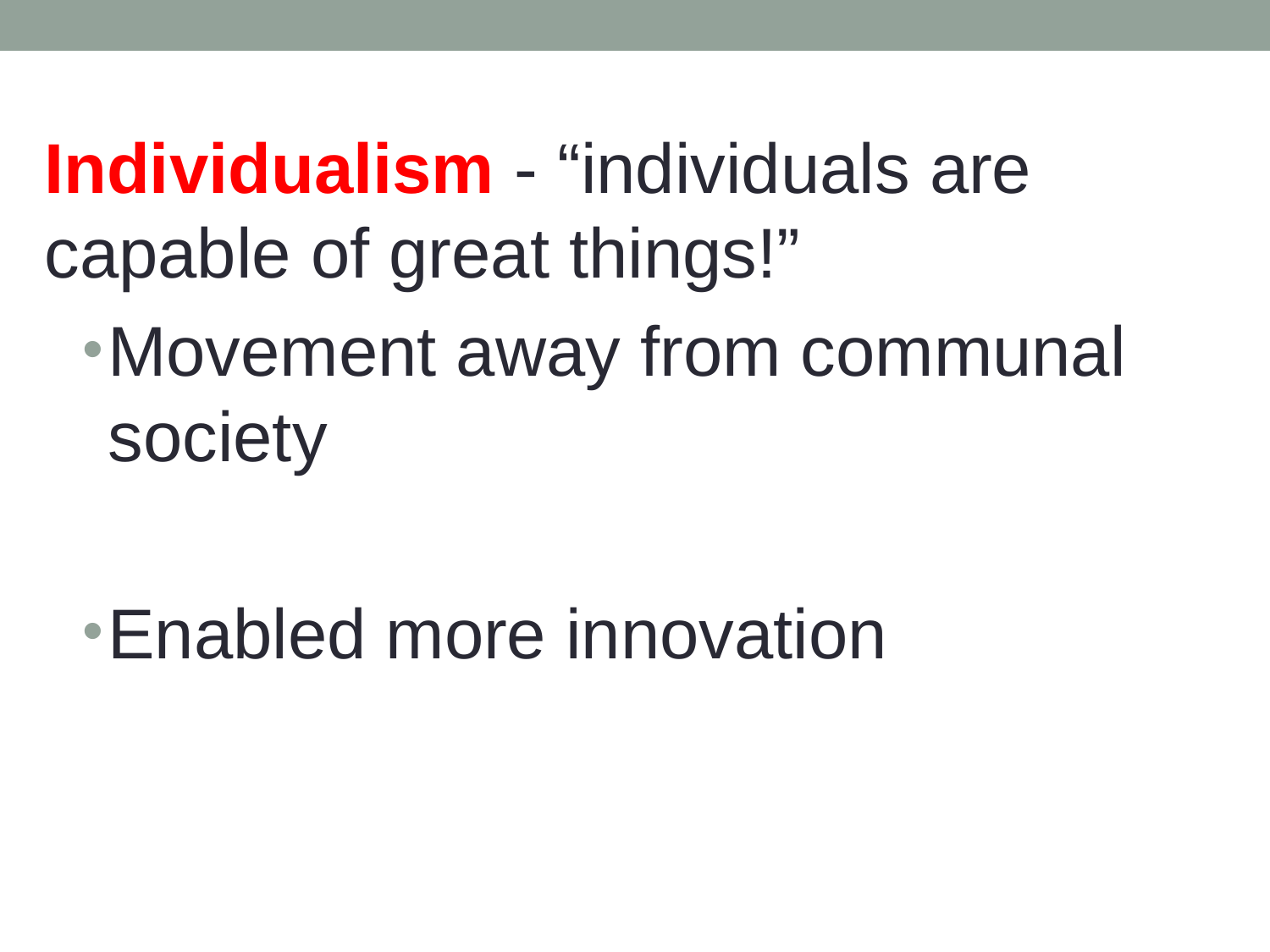

#
Individualism - “individuals are capable of great things!”
Movement away from communal society

Enabled more innovation